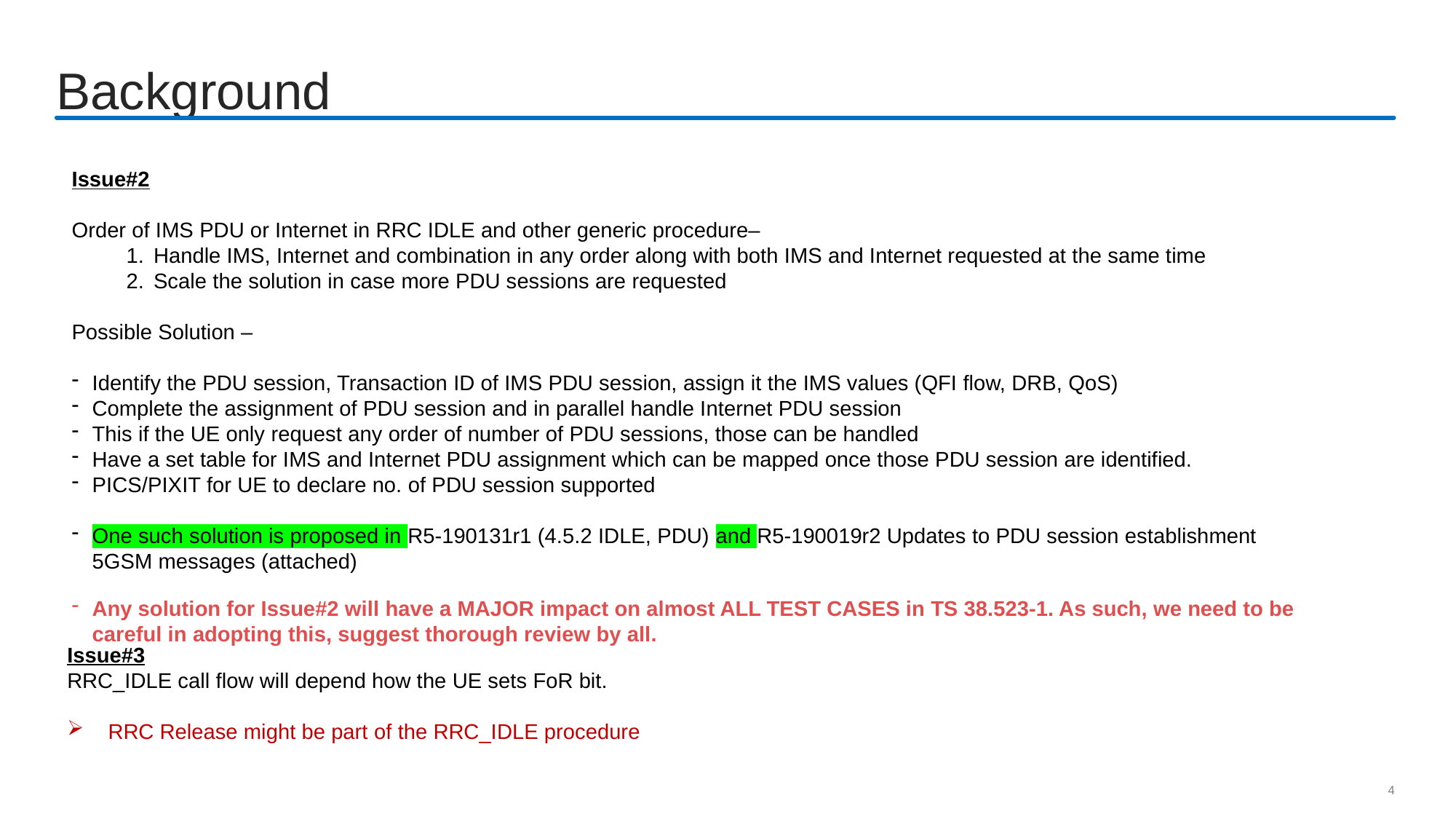

# Background

Issue#2

Order of IMS PDU or Internet in RRC IDLE and other generic procedure–
Handle IMS, Internet and combination in any order along with both IMS and Internet requested at the same time
Scale the solution in case more PDU sessions are requested

Possible Solution –

Identify the PDU session, Transaction ID of IMS PDU session, assign it the IMS values (QFI flow, DRB, QoS)
Complete the assignment of PDU session and in parallel handle Internet PDU session
This if the UE only request any order of number of PDU sessions, those can be handled
Have a set table for IMS and Internet PDU assignment which can be mapped once those PDU session are identified.
PICS/PIXIT for UE to declare no. of PDU session supported

One such solution is proposed in R5-190131r1 (4.5.2 IDLE, PDU) and R5-190019r2 Updates to PDU session establishment 5GSM messages (attached)

Any solution for Issue#2 will have a MAJOR impact on almost ALL TEST CASES in TS 38.523-1. As such, we need to be careful in adopting this, suggest thorough review by all.

Issue#3
RRC_IDLE call flow will depend how the UE sets FoR bit.

RRC Release might be part of the RRC_IDLE procedure